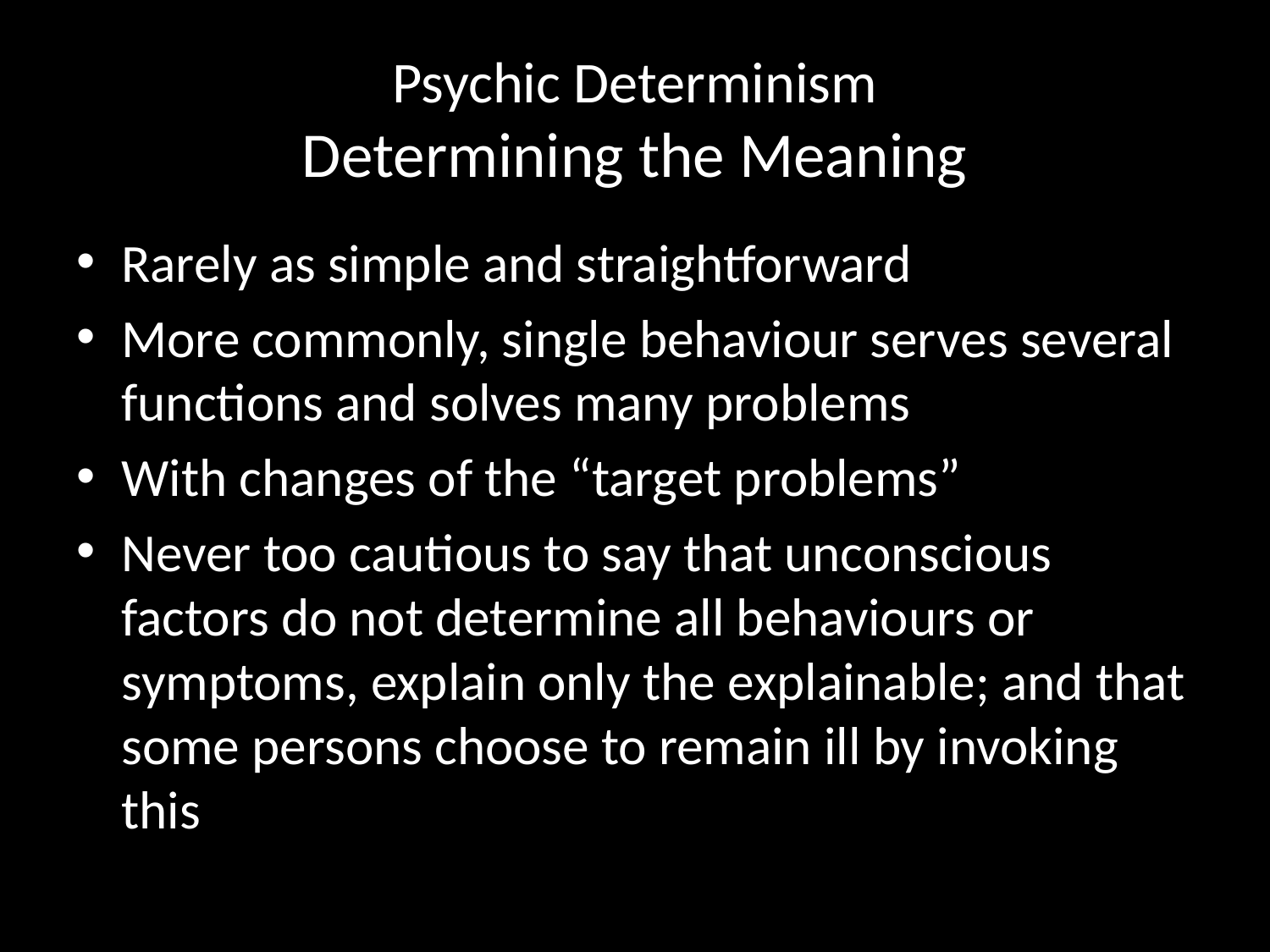

# Psychic Determinism Determining the Meaning
Rarely as simple and straightforward
More commonly, single behaviour serves several functions and solves many problems
With changes of the “target problems”
Never too cautious to say that unconscious factors do not determine all behaviours or symptoms, explain only the explainable; and that some persons choose to remain ill by invoking this